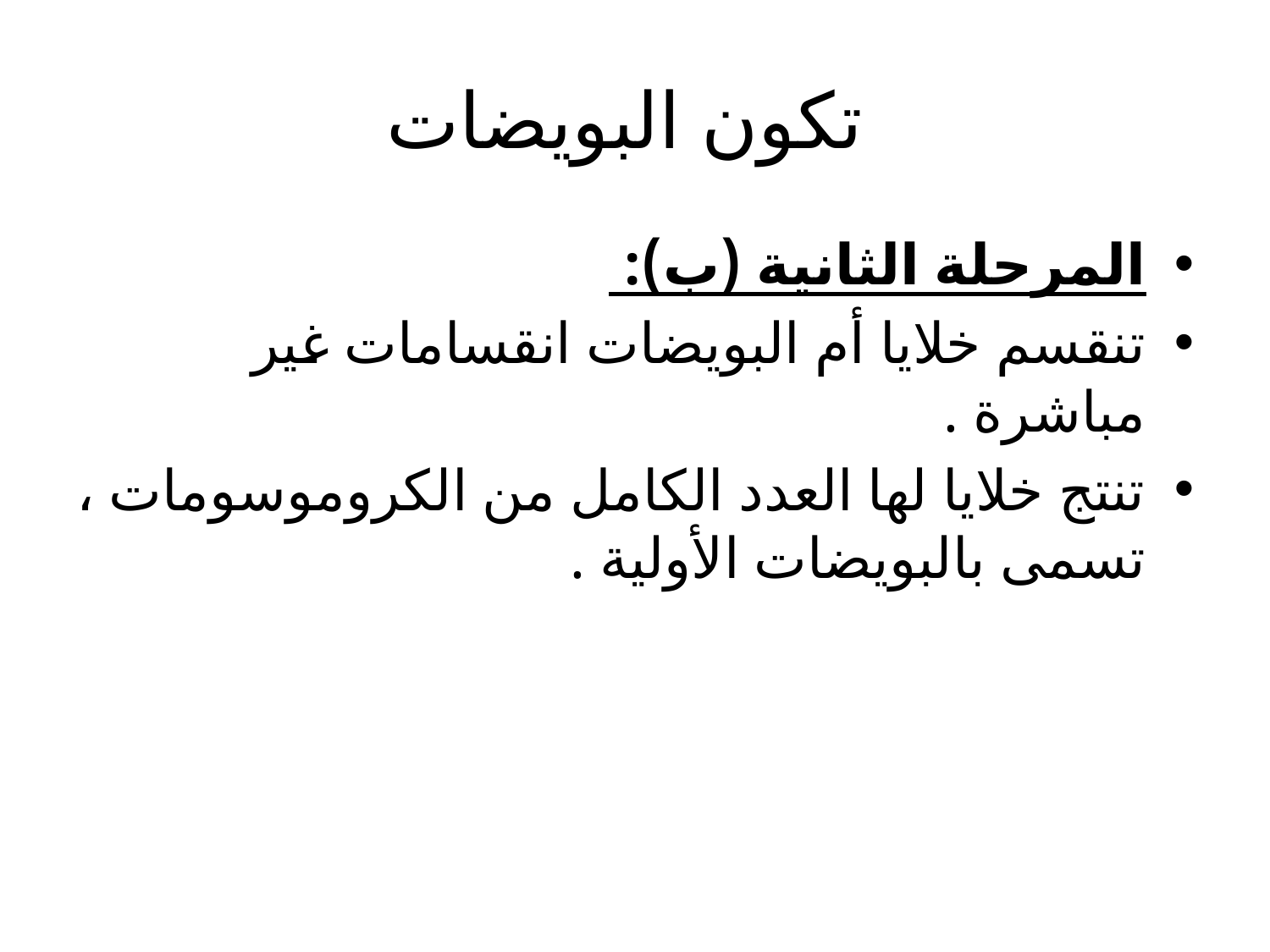

# تكون البويضات
المرحلة الثانية (ب):
تنقسم خلايا أم البويضات انقسامات غير مباشرة .
تنتج خلايا لها العدد الكامل من الكروموسومات ، تسمى بالبويضات الأولية .